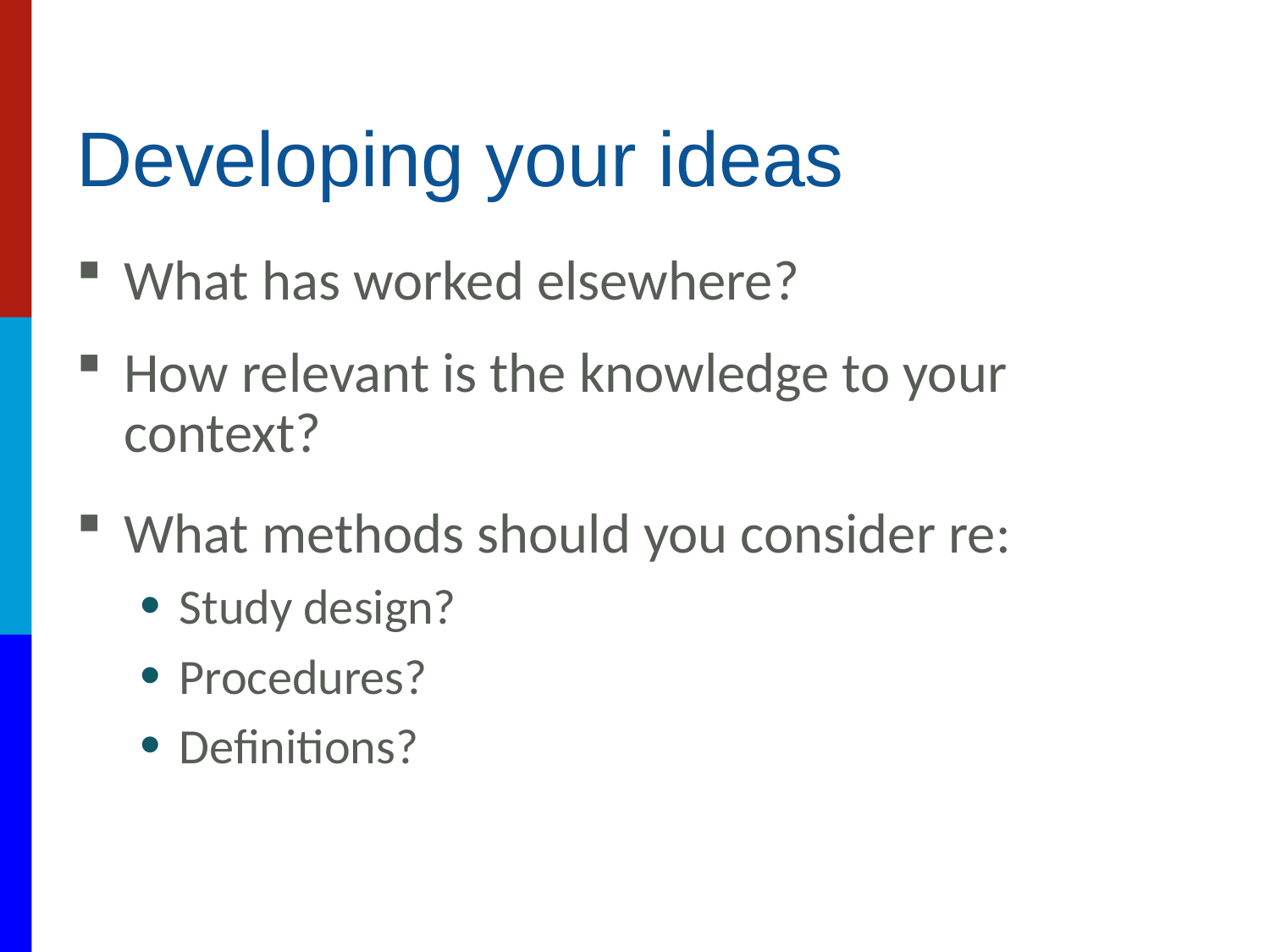

# Developing your ideas
What has worked elsewhere?
How relevant is the knowledge to your context?
What methods should you consider re:
Study design?
Procedures?
Definitions?